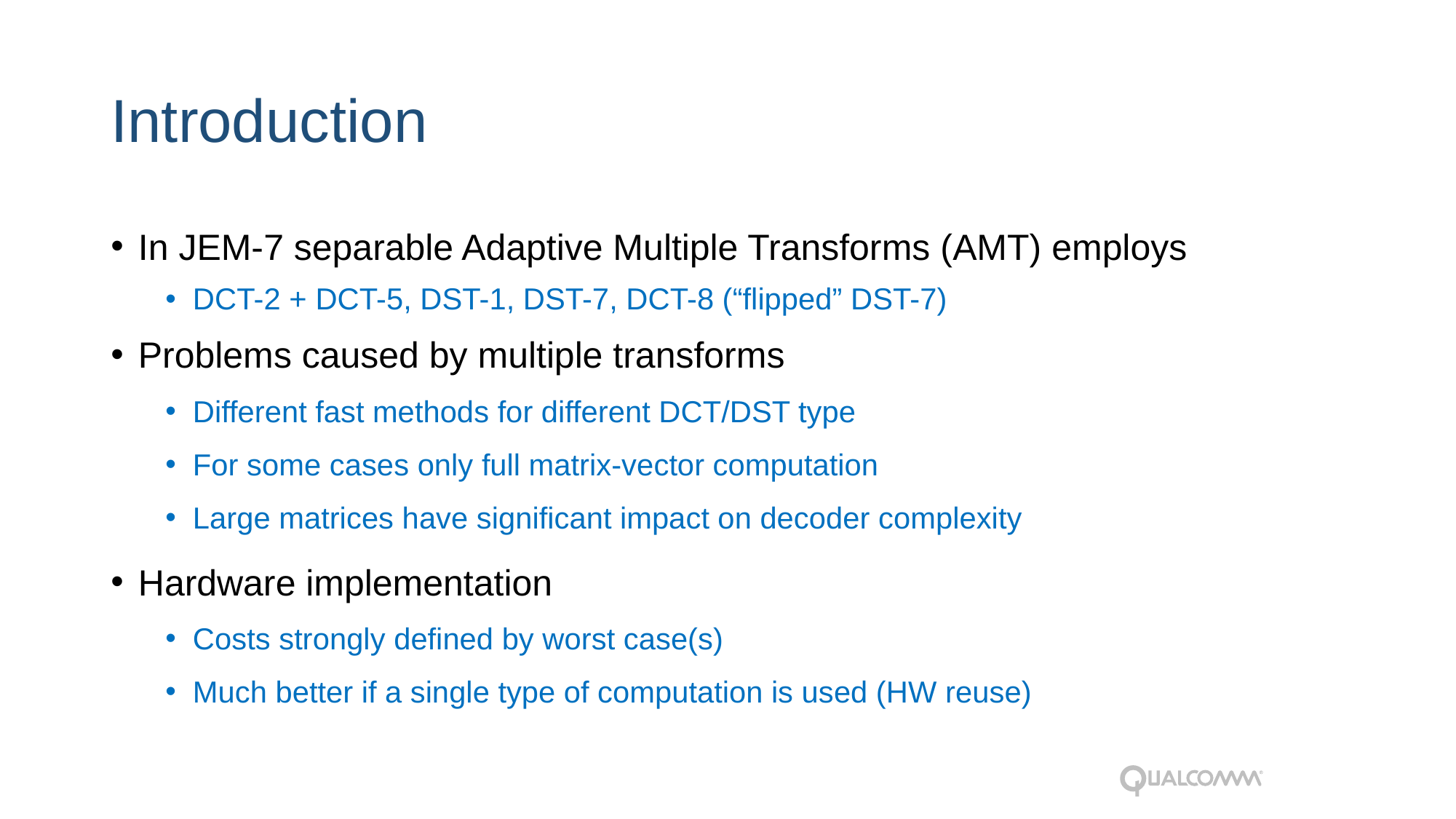

# Introduction
In JEM-7 separable Adaptive Multiple Transforms (AMT) employs
DCT-2 + DCT-5, DST-1, DST-7, DCT-8 (“flipped” DST-7)
Problems caused by multiple transforms
Different fast methods for different DCT/DST type
For some cases only full matrix-vector computation
Large matrices have significant impact on decoder complexity
Hardware implementation
Costs strongly defined by worst case(s)
Much better if a single type of computation is used (HW reuse)